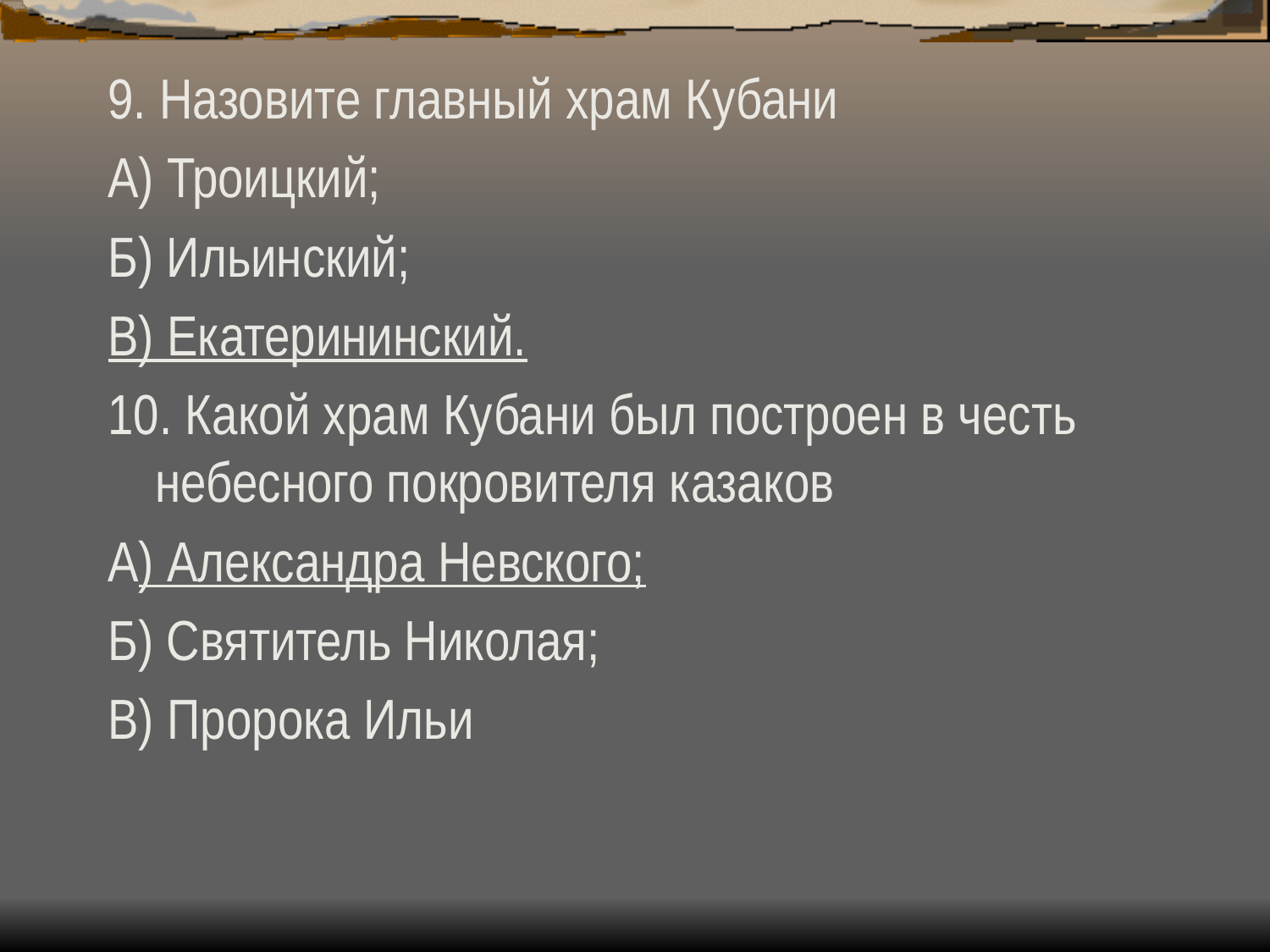

9. Назовите главный храм Кубани
А) Троицкий;
Б) Ильинский;
В) Екатерининский.
10. Какой храм Кубани был построен в честь небесного покровителя казаков
А) Александра Невского;
Б) Святитель Николая;
В) Пророка Ильи